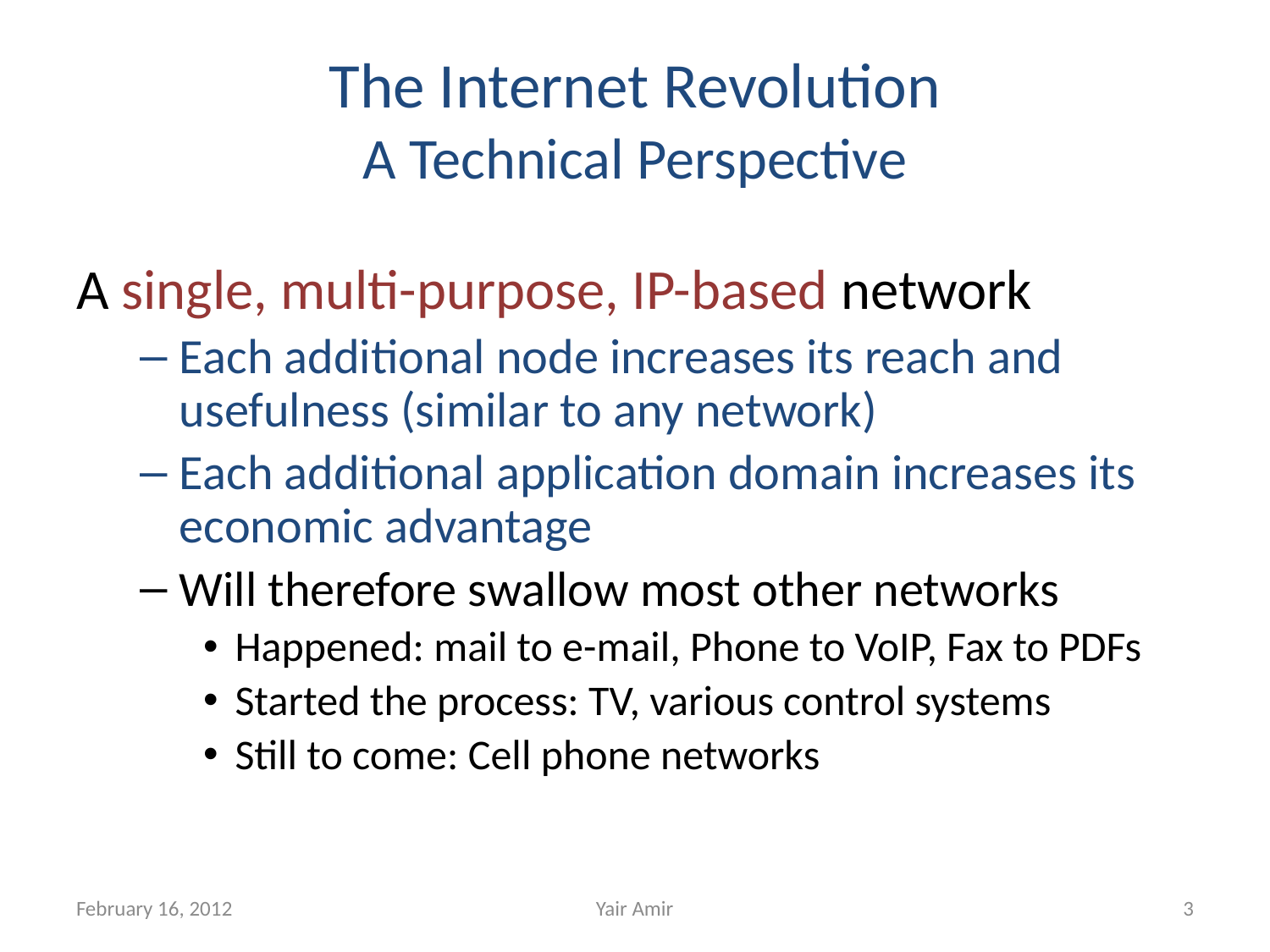

# The Internet Revolution A Technical Perspective
A single, multi-purpose, IP-based network
Each additional node increases its reach and usefulness (similar to any network)
Each additional application domain increases its economic advantage
Will therefore swallow most other networks
Happened: mail to e-mail, Phone to VoIP, Fax to PDFs
Started the process: TV, various control systems
Still to come: Cell phone networks

February 16, 2012
Yair Amir
3